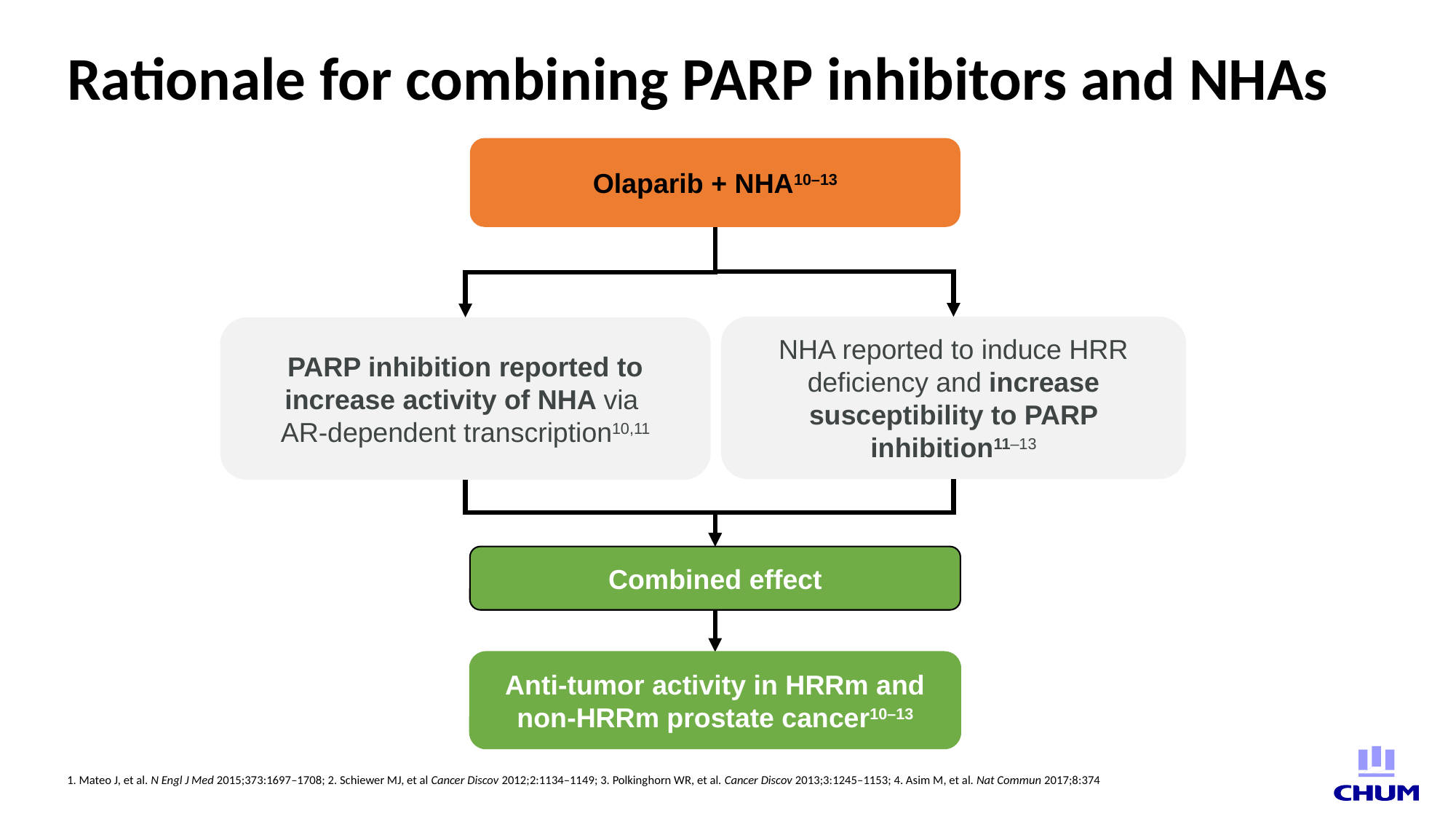

17
Rationale for combining PARP inhibitors and NHAs
Olaparib + NHA10–13
NHA reported to induce HRR deficiency and increase susceptibility to PARP inhibition11‒13
PARP inhibition reported to increase activity of NHA via
AR-dependent transcription10,11
Combined effect
Anti-tumor activity in HRRm and non-HRRm prostate cancer10–13
1. Mateo J, et al. N Engl J Med 2015;373:1697–1708; 2. Schiewer MJ, et al Cancer Discov 2012;2:1134–1149; 3. Polkinghorn WR, et al. Cancer Discov 2013;3:1245–1153; 4. Asim M, et al. Nat Commun 2017;8:374